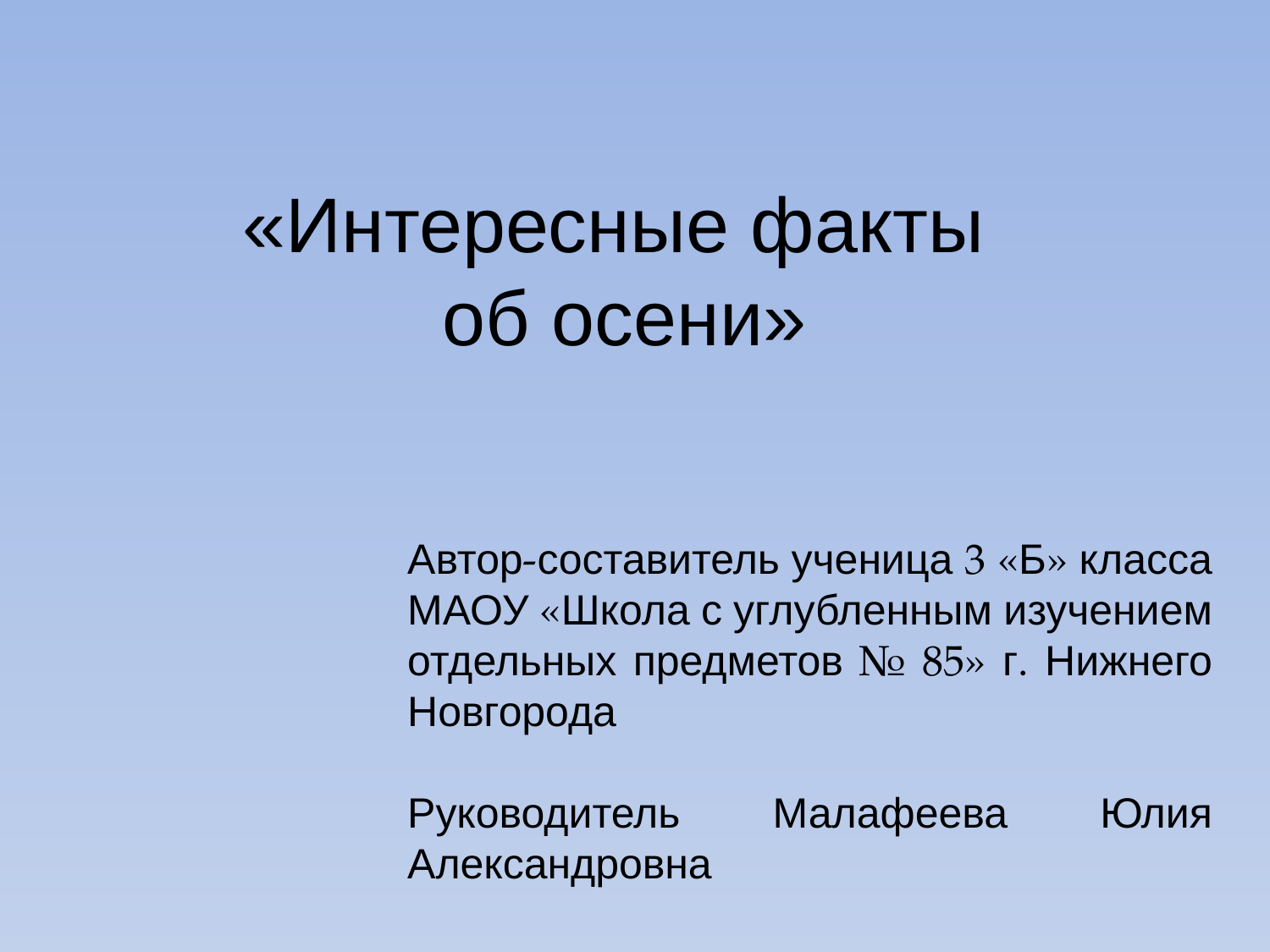

# «Интересные факты об осени»
Автор-составитель ученица 3 «Б» класса МАОУ «Школа с углубленным изучением отдельных предметов № 85» г. Нижнего Новгорода

Руководитель Малафеева Юлия Александровна